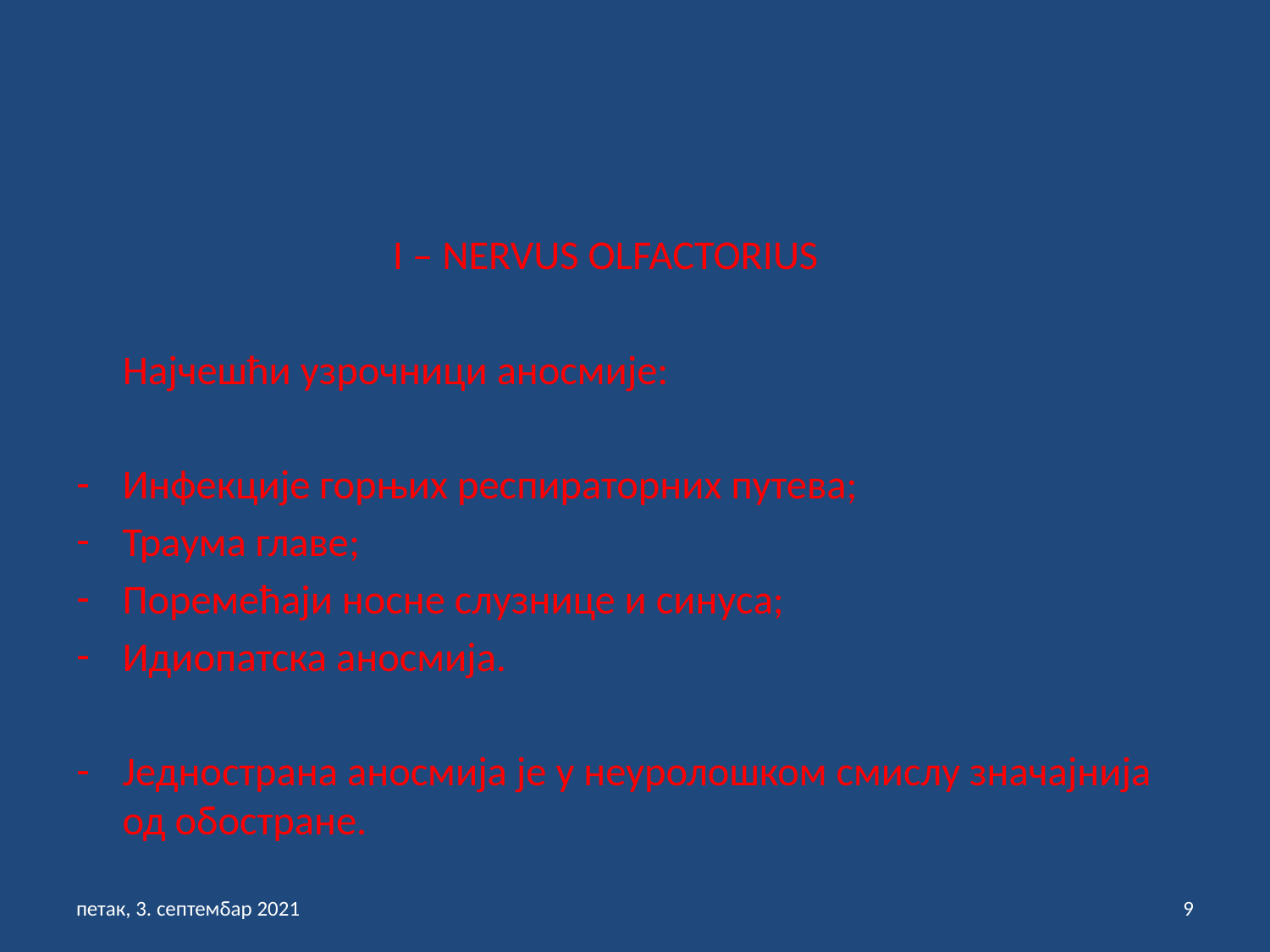

I – NERVUS OLFACTORIUS

     Најчешћи узрочници аносмије:

Инфекције горњих респираторних путева;
Траума главе;
Поремећаји носне слузнице и синуса;
Идиопатска аносмија.

Једнострана аносмија је у неуролошком смислу значајнија од обостране.
петак, 3. септембар 2021
9